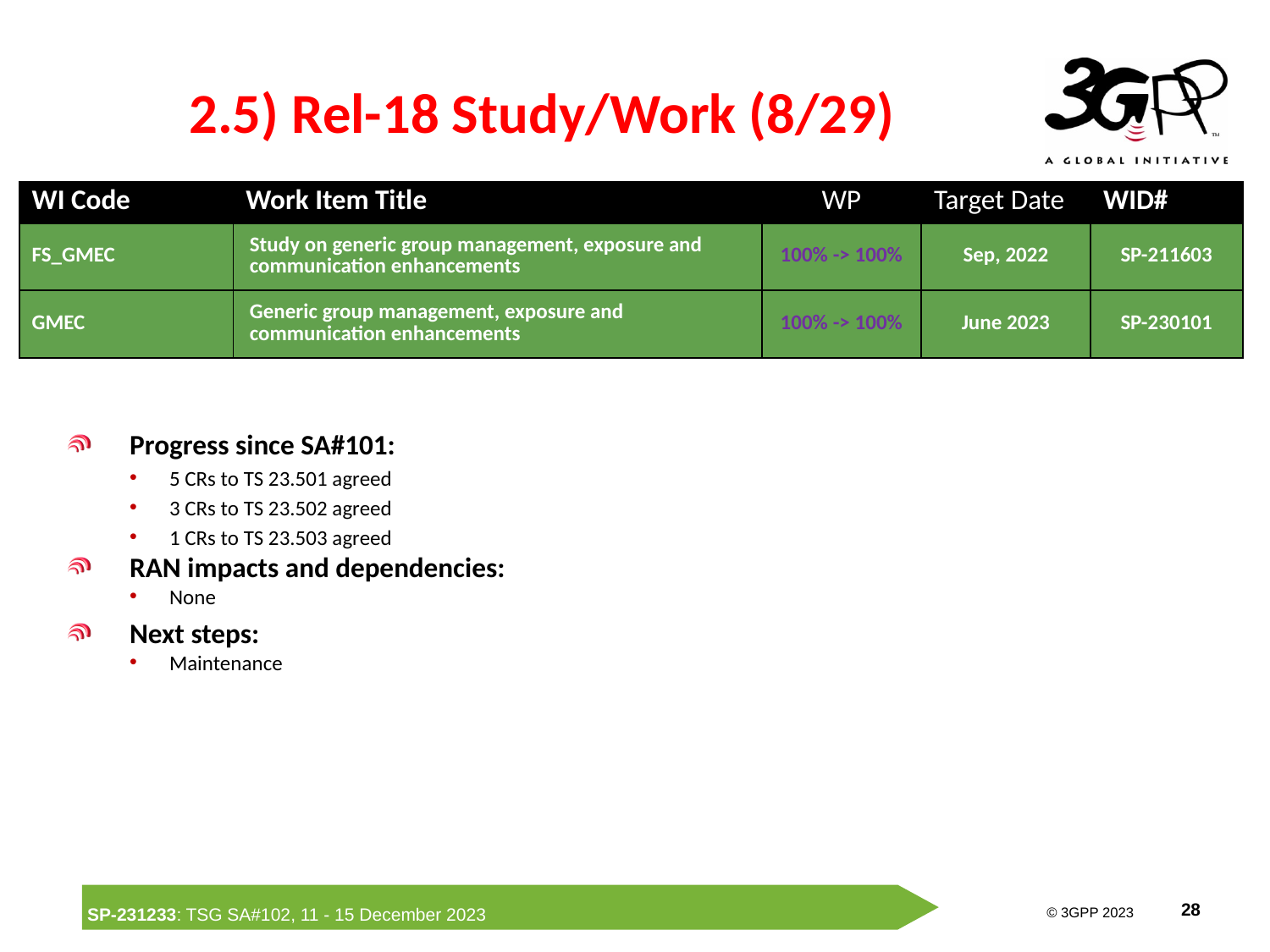

# 2.5) Rel-18 Study/Work (8/29)
| WI Code | Work Item Title | WP | Target Date | WID# |
| --- | --- | --- | --- | --- |
| FS\_GMEC | Study on generic group management, exposure and communication enhancements | 100% -> 100% | Sep, 2022 | SP-211603 |
| GMEC | Generic group management, exposure and communication enhancements | 100% -> 100% | June 2023 | SP-230101 |
Progress since SA#101:
5 CRs to TS 23.501 agreed
3 CRs to TS 23.502 agreed
1 CRs to TS 23.503 agreed
RAN impacts and dependencies:
None
Next steps:
Maintenance